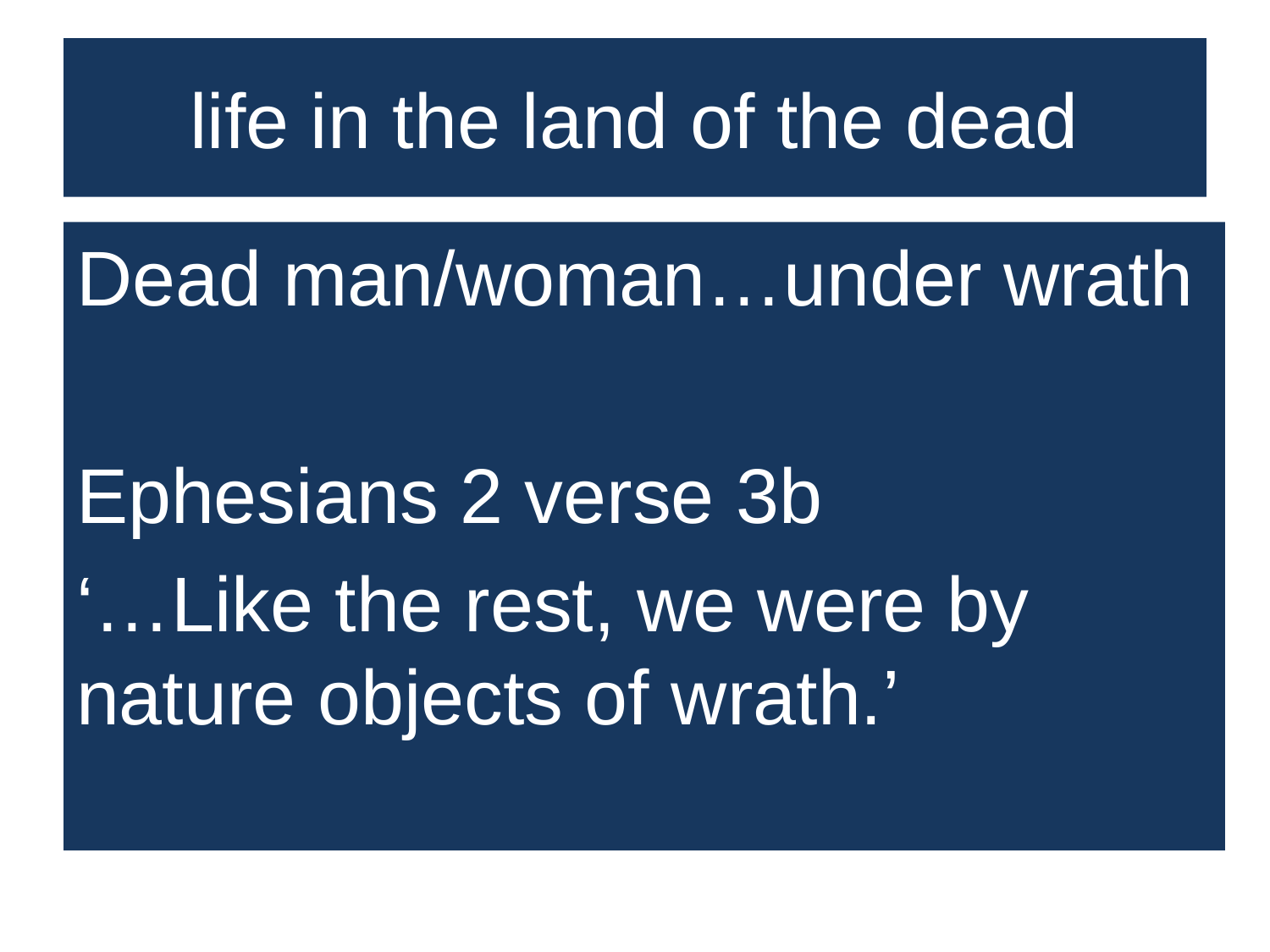

# life in the land of the dead
Dead man/woman…under wrath

Ephesians 2 verse 3b
‘…Like the rest, we were by nature objects of wrath.’